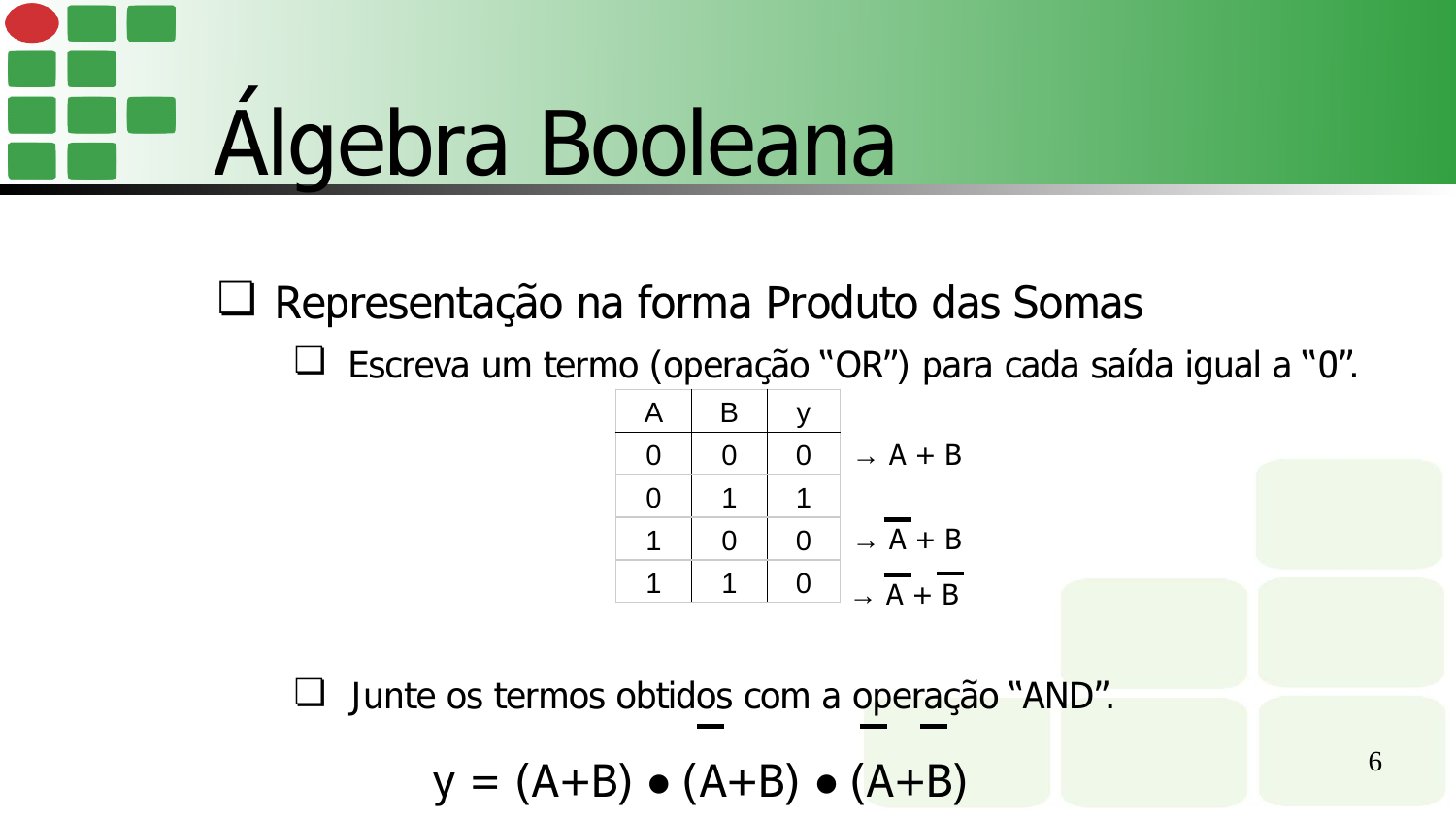

Álgebra Booleana
Representação na forma Produto das Somas
Escreva um termo (operação “OR”) para cada saída igual a “0”.
| A | B | y |
| --- | --- | --- |
| 0 | 0 | 0 |
| 0 | 1 | 1 |
| 1 | 0 | 0 |
| 1 | 1 | 0 |
→ A + B
→ A + B
→ A + B
Junte os termos obtidos com a operação “AND”.
y = (A+B) ⦁ (A+B) ⦁ (A+B)
6